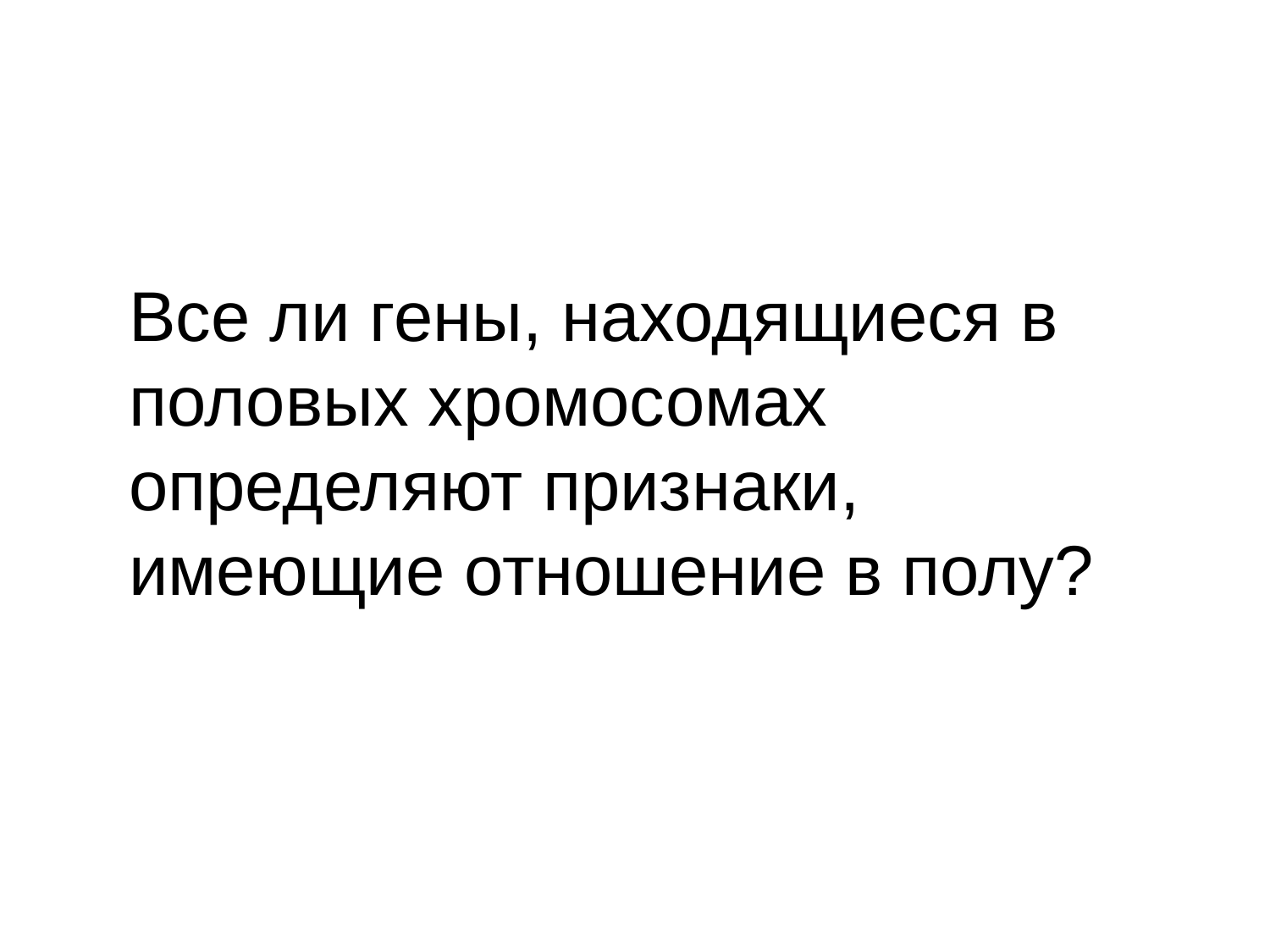

Все ли гены, находящиеся в половых хромосомах определяют признаки, имеющие отношение в полу?